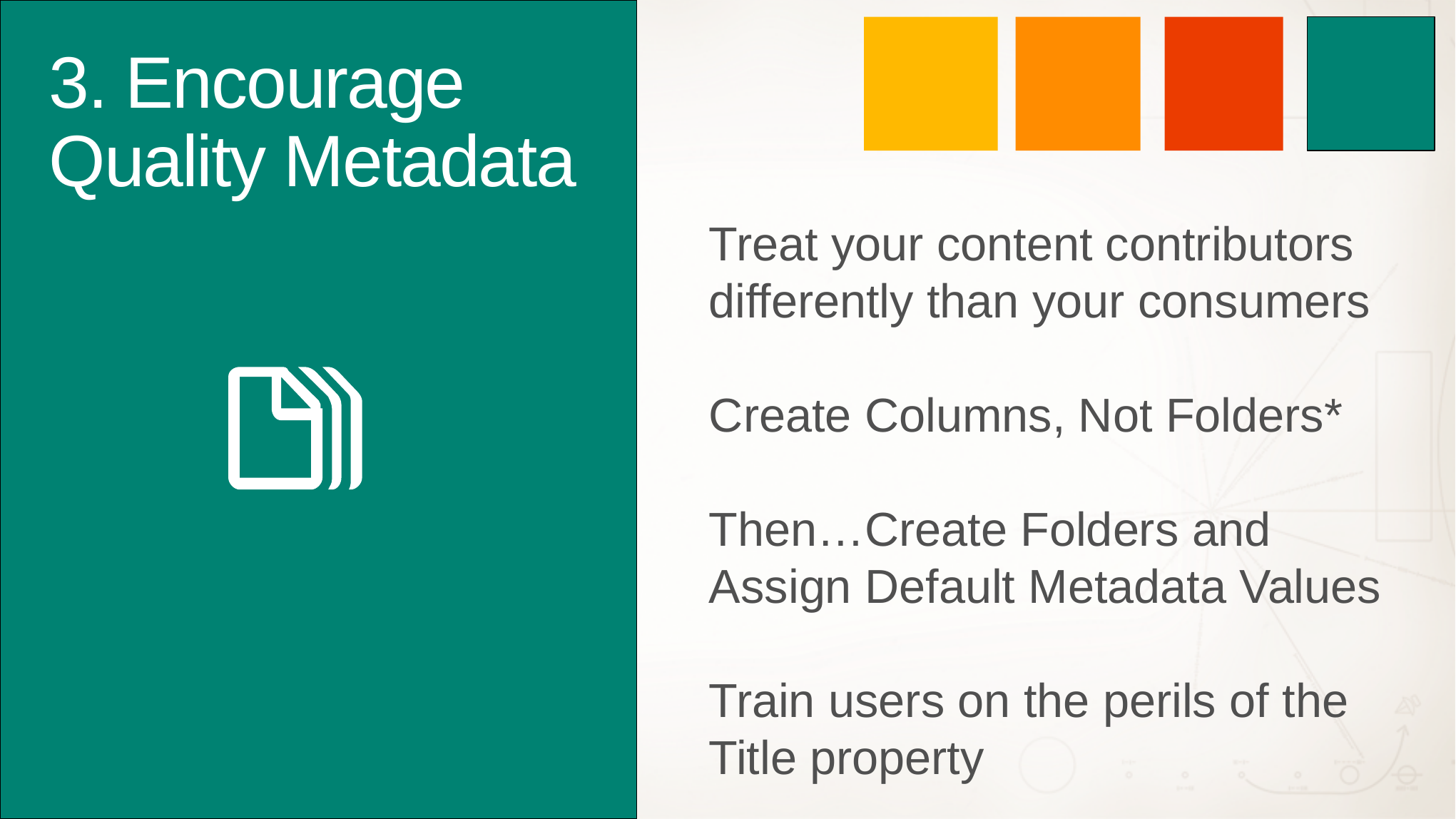

# 3. Encourage Quality Metadata
Treat your content contributors differently than your consumers

Create Columns, Not Folders*

Then…Create Folders and Assign Default Metadata Values

Train users on the perils of the Title property